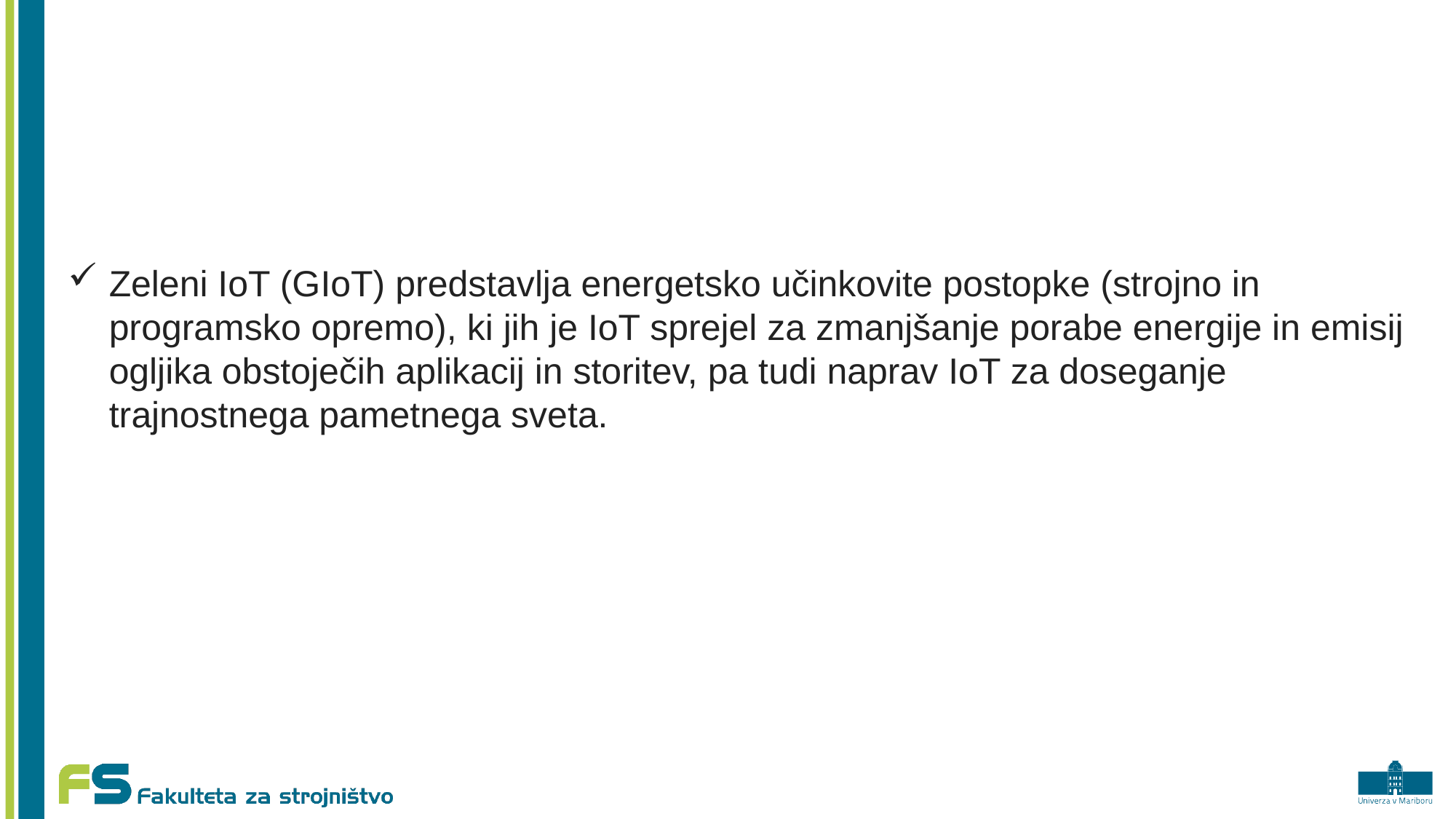

Zeleni IoT (GIoT) predstavlja energetsko učinkovite postopke (strojno in programsko opremo), ki jih je IoT sprejel za zmanjšanje porabe energije in emisij ogljika obstoječih aplikacij in storitev, pa tudi naprav IoT za doseganje trajnostnega pametnega sveta.